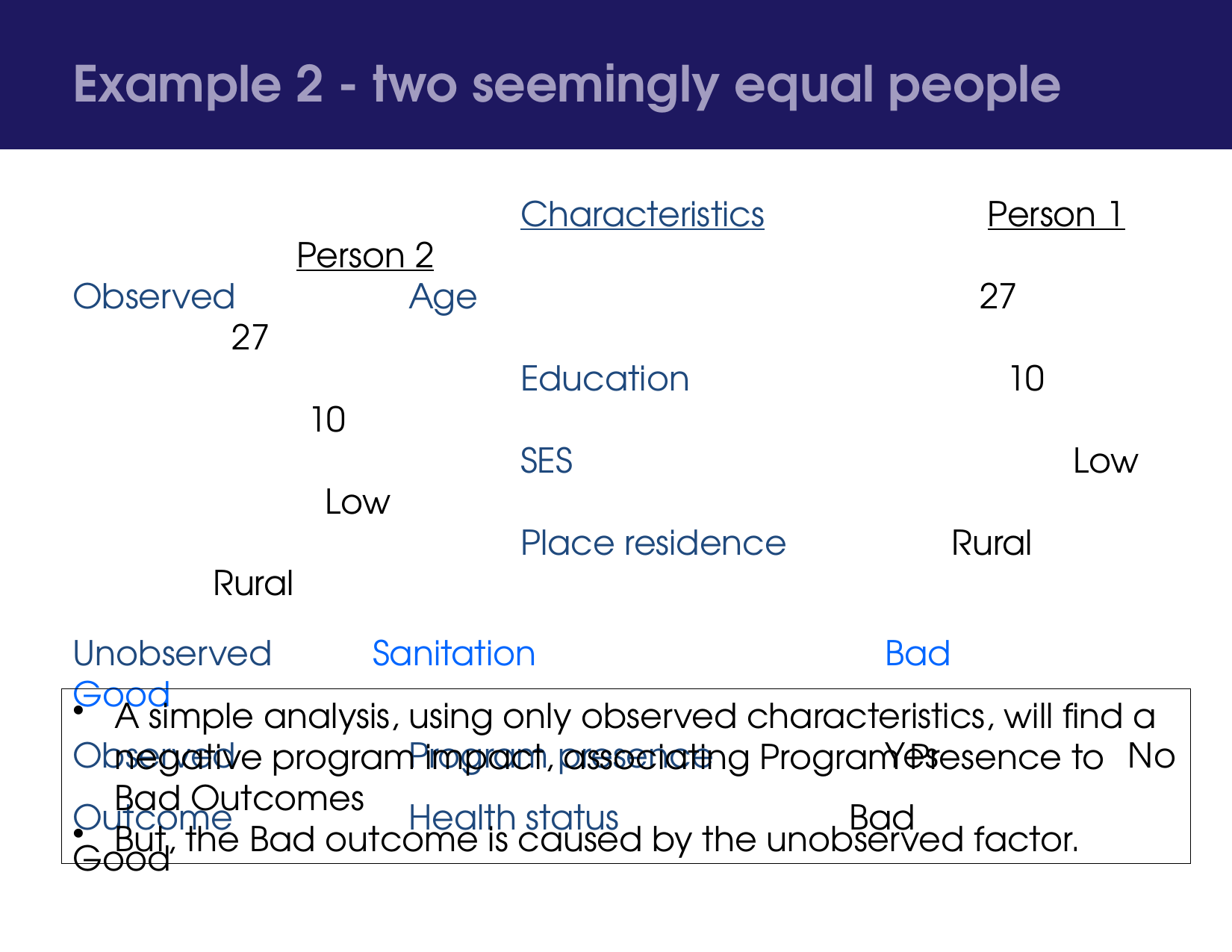

# Example 2 - two seemingly equal people
				Characteristics		  Person 1		Person 2
Observed 		Age				             27		     27
				Education			    10		             10
				SES				           Low		   Low
				Place residence	          Rural		   Rural

Unobserved	        Sanitation			   Bad		  Good

Observed		Program presence       	   Yes		     No

Outcome		Health status		           Bad		   Good
A simple analysis, using only observed characteristics, will find a negative program impact, associating Program Presence to Bad Outcomes
But, the Bad outcome is caused by the unobserved factor.